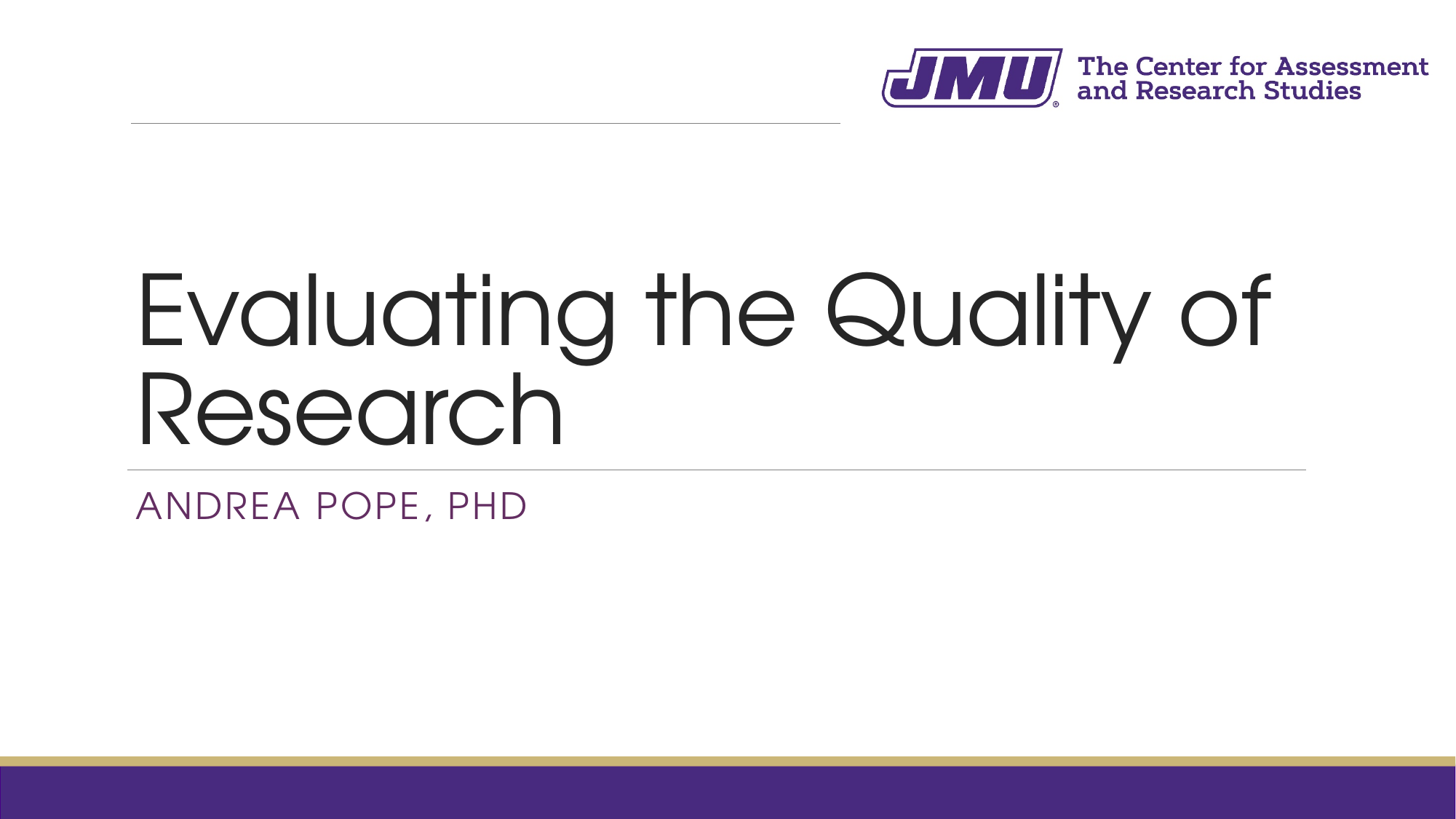

# Evaluating the Quality of Research
Andrea Pope, PhD